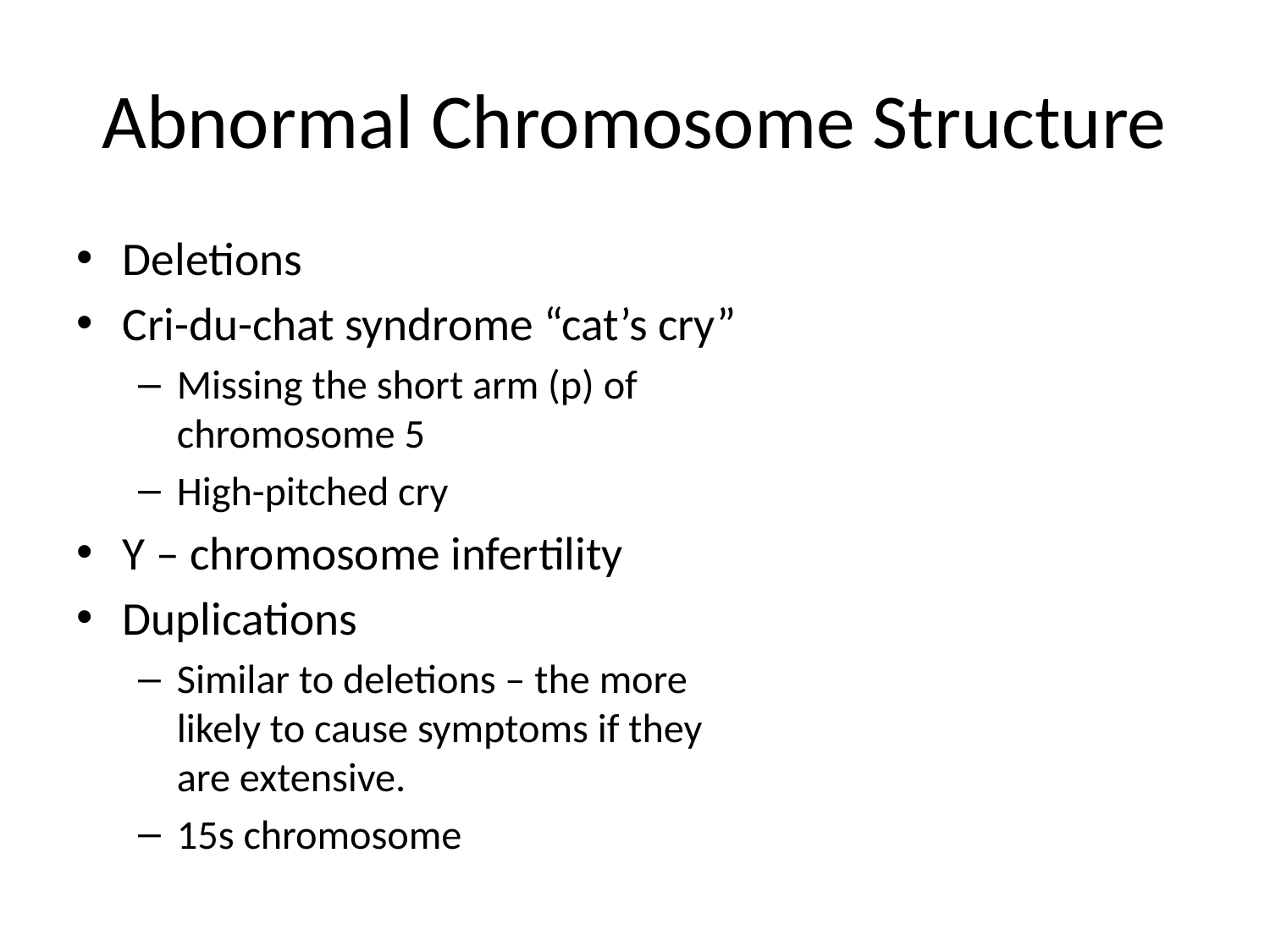

# Abnormal Chromosome Structure
Deletions
Cri-du-chat syndrome “cat’s cry”
Missing the short arm (p) of chromosome 5
High-pitched cry
Y – chromosome infertility
Duplications
Similar to deletions – the more likely to cause symptoms if they are extensive.
15s chromosome